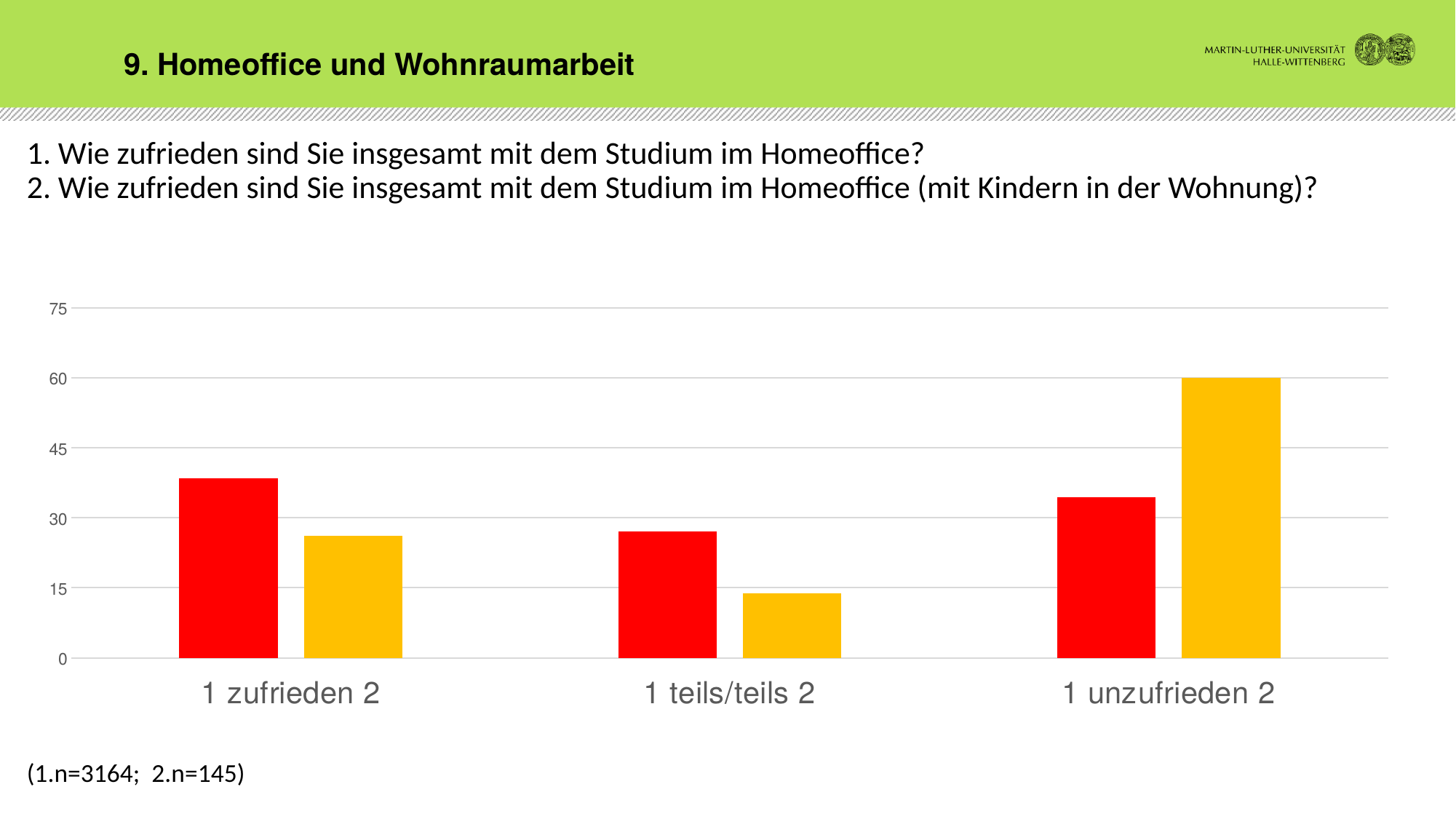

9. Homeoffice und Wohnraumarbeit
# 1. Wie zufrieden sind Sie insgesamt mit dem Studium im Homeoffice? 2. Wie zufrieden sind Sie insgesamt mit dem Studium im Homeoffice (mit Kindern in der Wohnung)?

(1.n=3164;  2.n=145)

### Chart

| Category | 1 | 2 |
|---|---|---|
| 1 zufrieden 2 | 38.4 | 26.2 |
| 1 teils/teils 2 | 27.1 | 13.8 |
| 1 unzufrieden 2 | 34.4 | 60.0 |